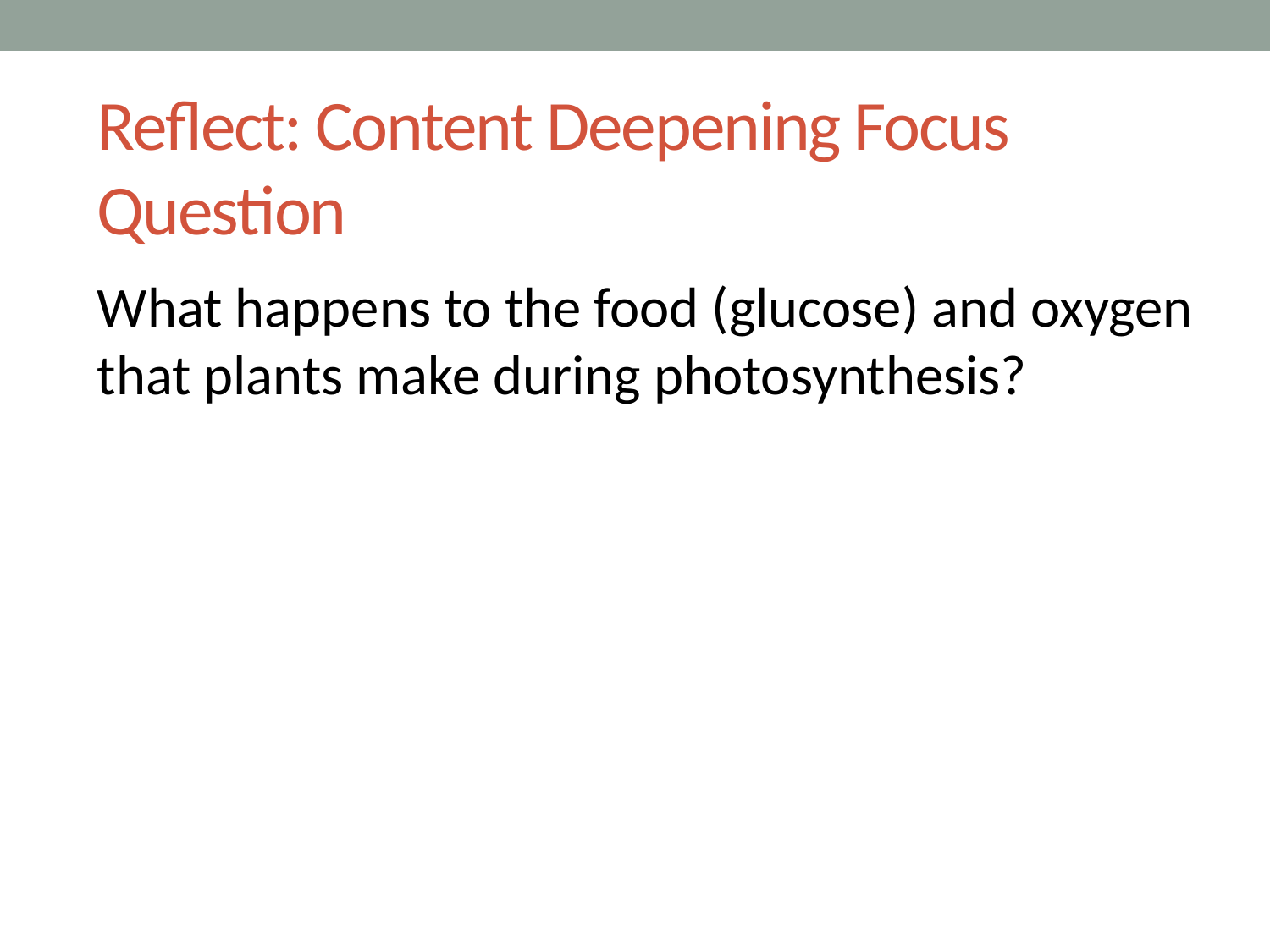

# Reflect: Content Deepening Focus Question
What happens to the food (glucose) and oxygen that plants make during photosynthesis?